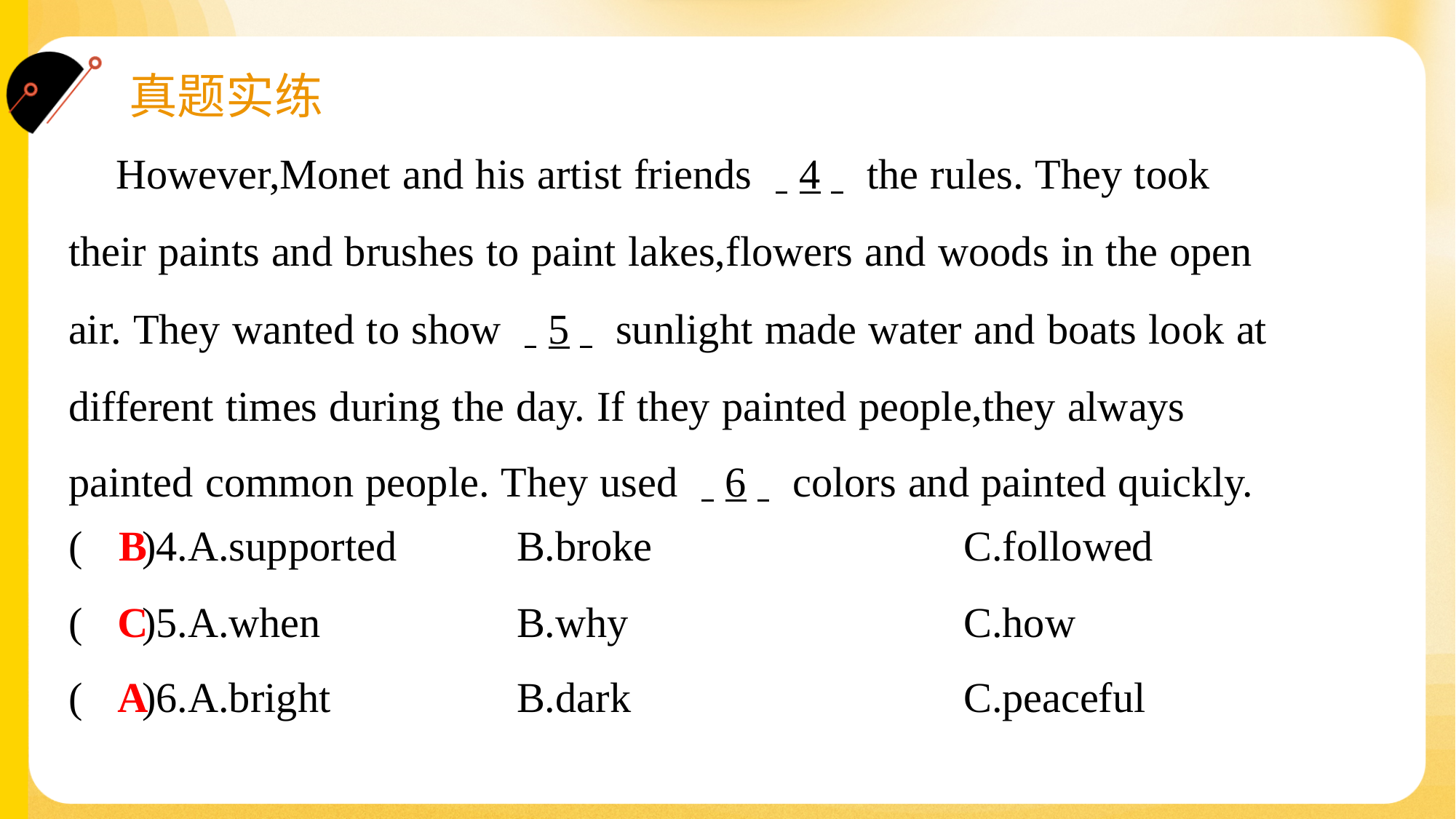

However,Monet and his artist friends . .4. . the rules. They took
their paints and brushes to paint lakes,flowers and woods in the open
air. They wanted to show . .5. . sunlight made water and boats look at
different times during the day. If they painted people,they always
painted common people. They used . .6. . colors and painted quickly.#4
B
(     )4.A.supported	B.broke	C.followed
C
(     )5.A.when	B.why	C.how
A
(     )6.A.bright	B.dark	C.peaceful